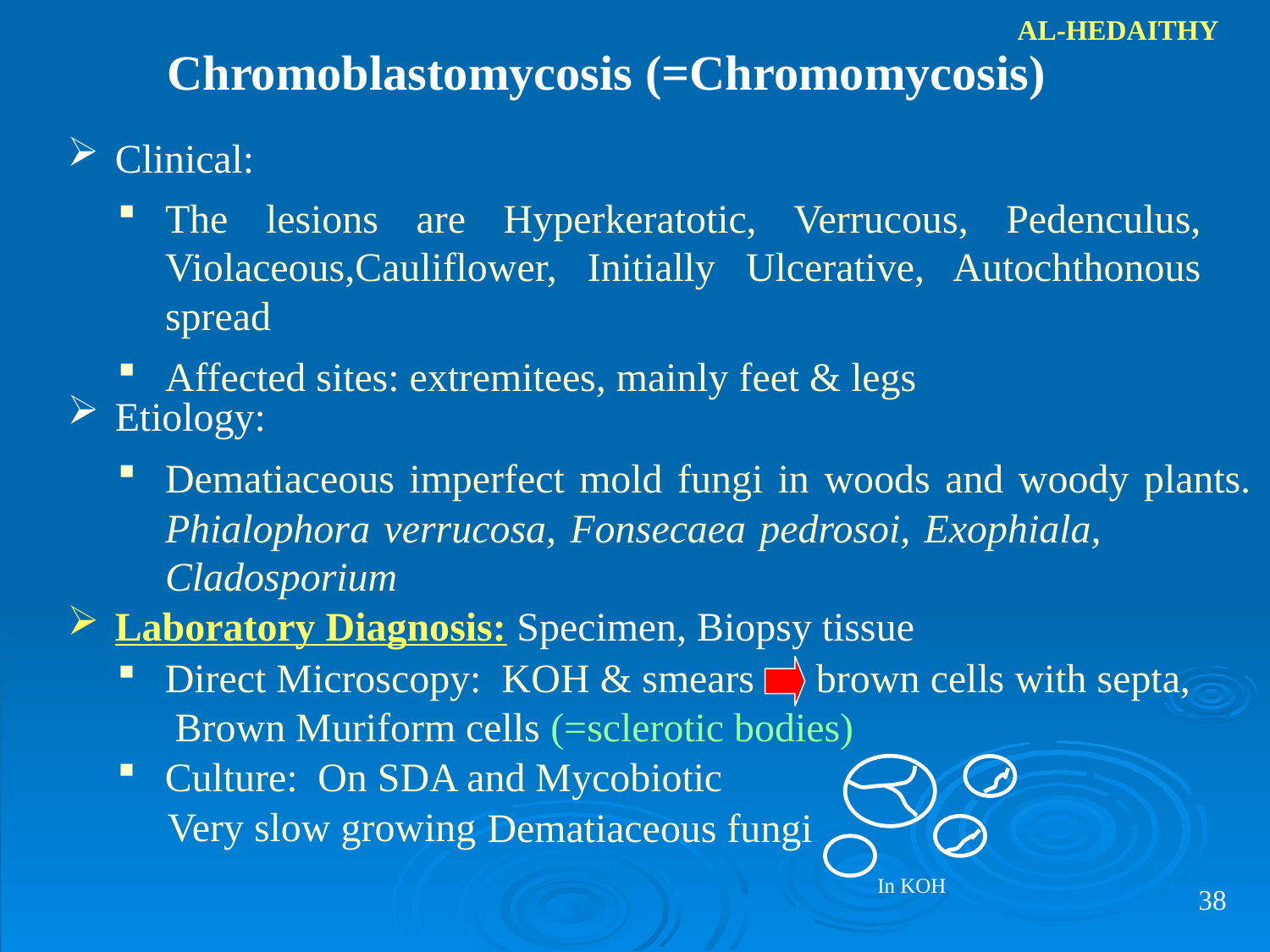

AL-HEDAITHY
Chromoblastomycosis (=Chromomycosis)
Clinical:
The lesions are Hyperkeratotic, Verrucous, Pedenculus, Violaceous,Cauliflower, Initially Ulcerative, Autochthonous spread
Affected sites: extremitees, mainly feet & legs
Etiology:
Dematiaceous imperfect mold fungi in woods and woody plants.
	Phialophora verrucosa, Fonsecaea pedrosoi, Exophiala, Cladosporium
Laboratory Diagnosis: Specimen, Biopsy tissue

Direct Microscopy:  KOH & smears      brown cells with septa,  Brown Muriform cells (=sclerotic bodies)

Culture:  On SDA and Mycobiotic

Very slow growing
Dematiaceous fungi

In KOH
38